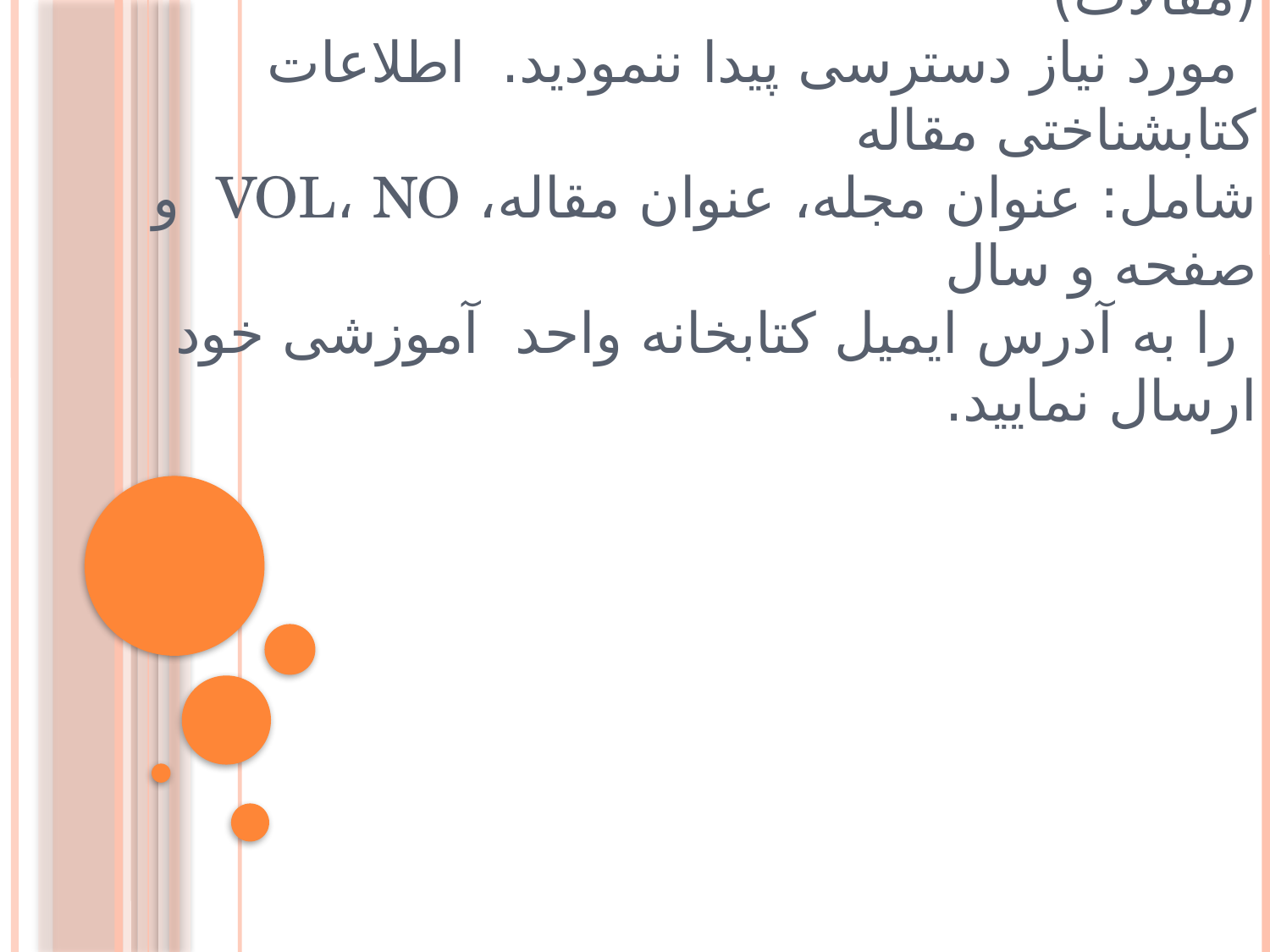

# چنانچه پس از جستجو کلید واژه ها و یافتن عناوین مورد نیاز در پایگاههای علمی مانند اسکوپوس ، وب آو ساینس، پروکوئست، گوگل اسکولار و ... به متن کامل  مقاله (مقالات) مورد نیاز دسترسی پیدا ننمودید.  اطلاعات  کتابشناختی مقاله شامل: عنوان مجله، عنوان مقاله، VOL، NO  و صفحه و سال را به آدرس ایمیل کتابخانه واحد  آموزشی خود  ارسال نمایید.